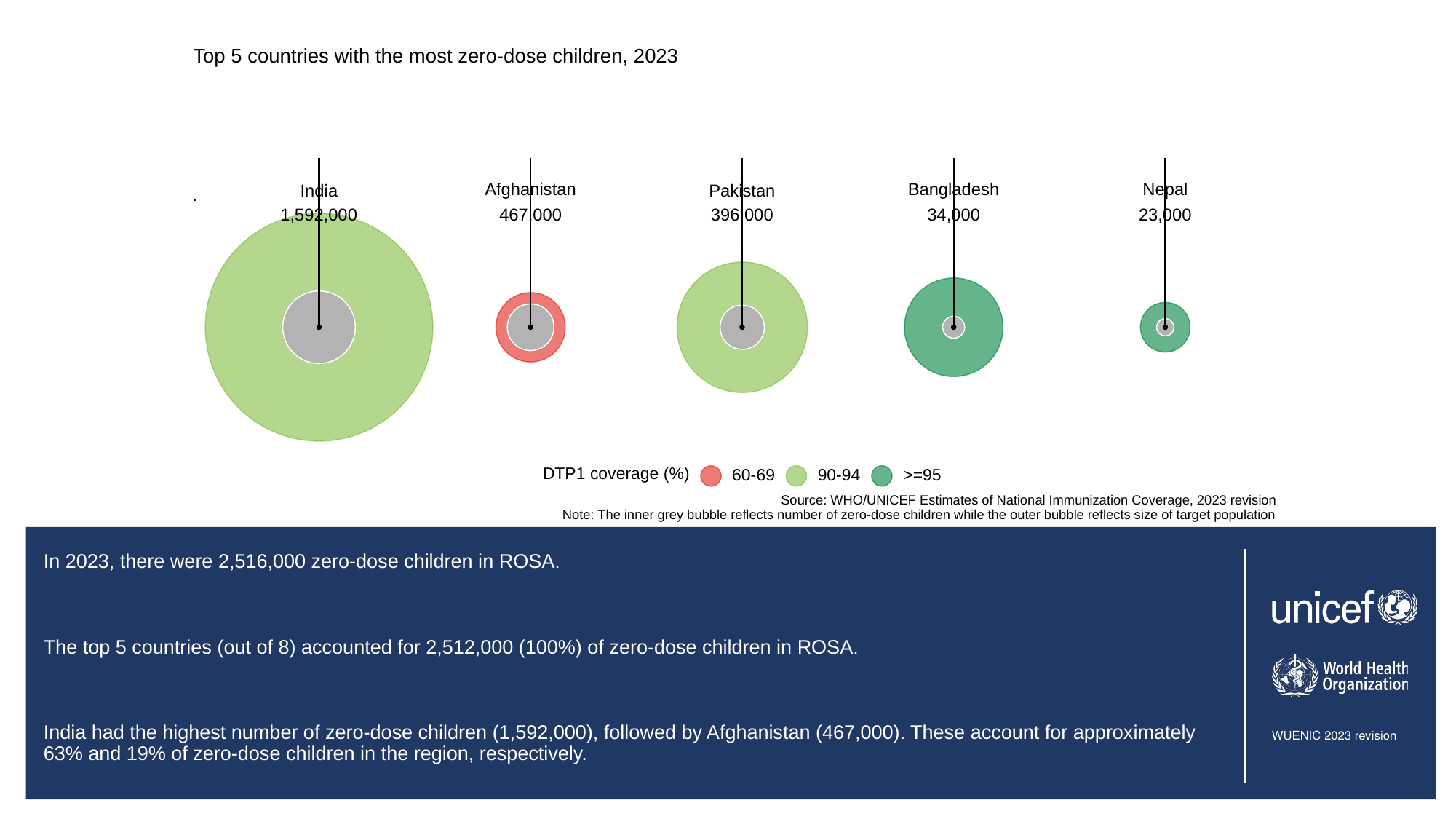

Top 5 countries with the most zero-dose children, 2023

Afghanistan
Bangladesh
Nepal
India
Pakistan
.
1,592,000
467,000
396,000
34,000
23,000

DTP1 coverage (%)
60-69
90-94
>=95
Source: WHO/UNICEF Estimates of National Immunization Coverage, 2023 revision
Note: The inner grey bubble reflects number of zero-dose children while the outer bubble reflects size of target population
# In 2023, there were 2,516,000 zero-dose children in ROSA.

The top 5 countries (out of 8) accounted for 2,512,000 (100%) of zero-dose children in ROSA.

India had the highest number of zero-dose children (1,592,000), followed by Afghanistan (467,000). These account for approximately 63% and 19% of zero-dose children in the region, respectively.

Absolute numbers of zero-dose children is driven by a combination of birth cohort size and programme performance, as such, large birth cohort countries may have a large number of zero-dose children despite higher coverage than other countries.